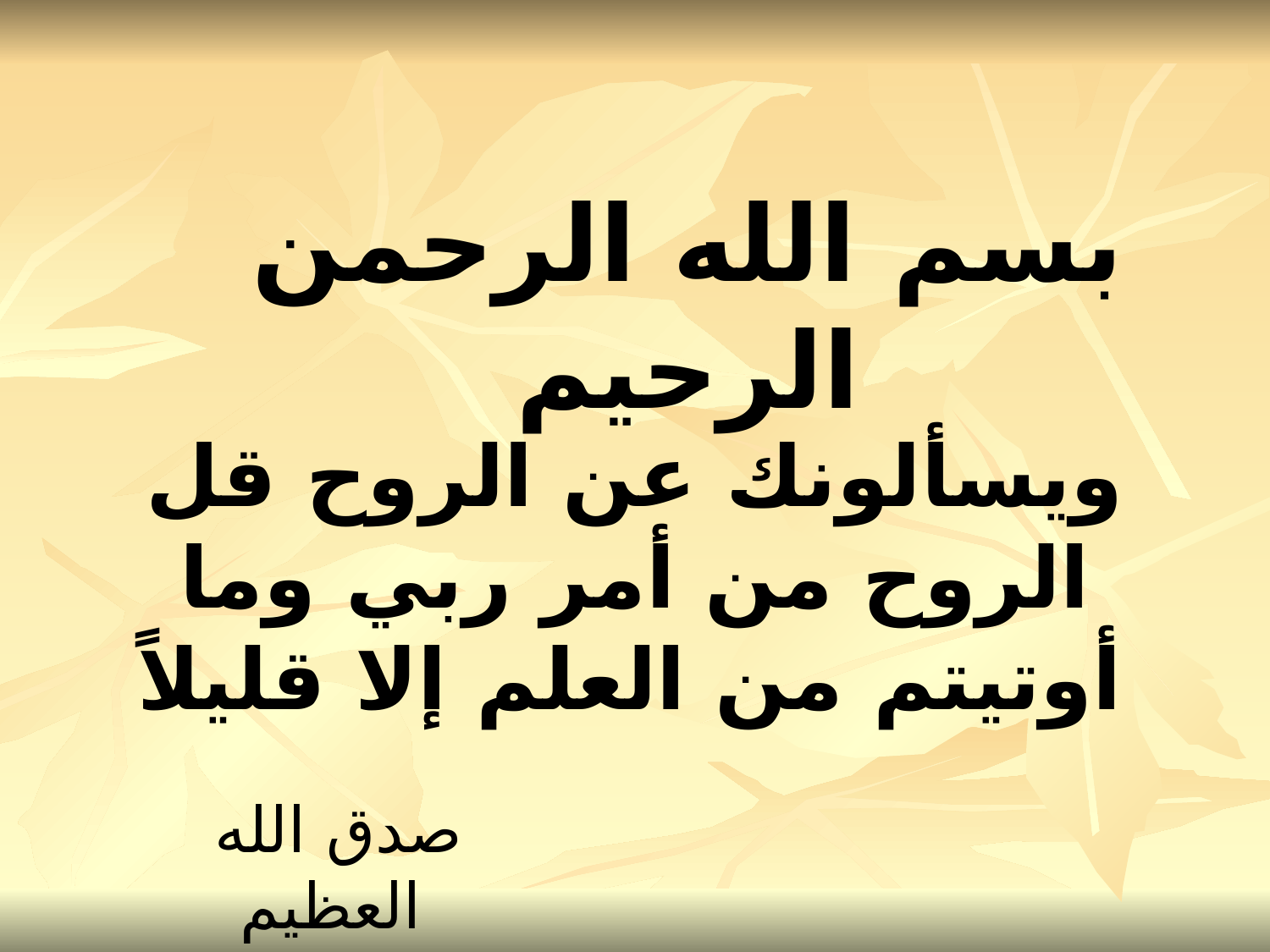

بسم الله الرحمن الرحيم
ويسألونك عن الروح قل الروح من أمر ربي وما أوتيتم من العلم إلا قليلاً

صدق الله العظيم